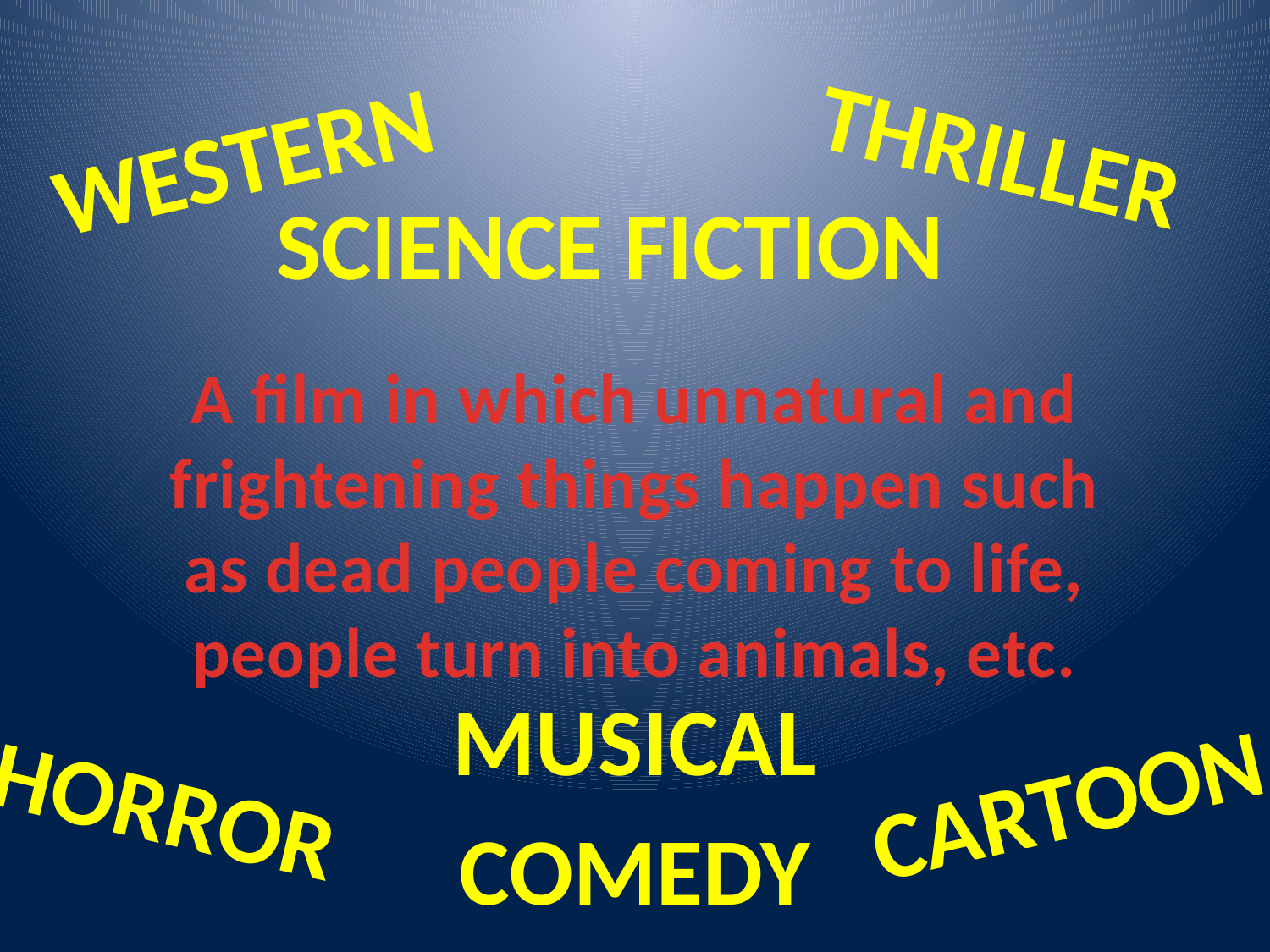

thriller
western
Science fiction
A film in which unnatural and frightening things happen such as dead people coming to life, people turn into animals, etc.
musical
cartoon
horror
comedy